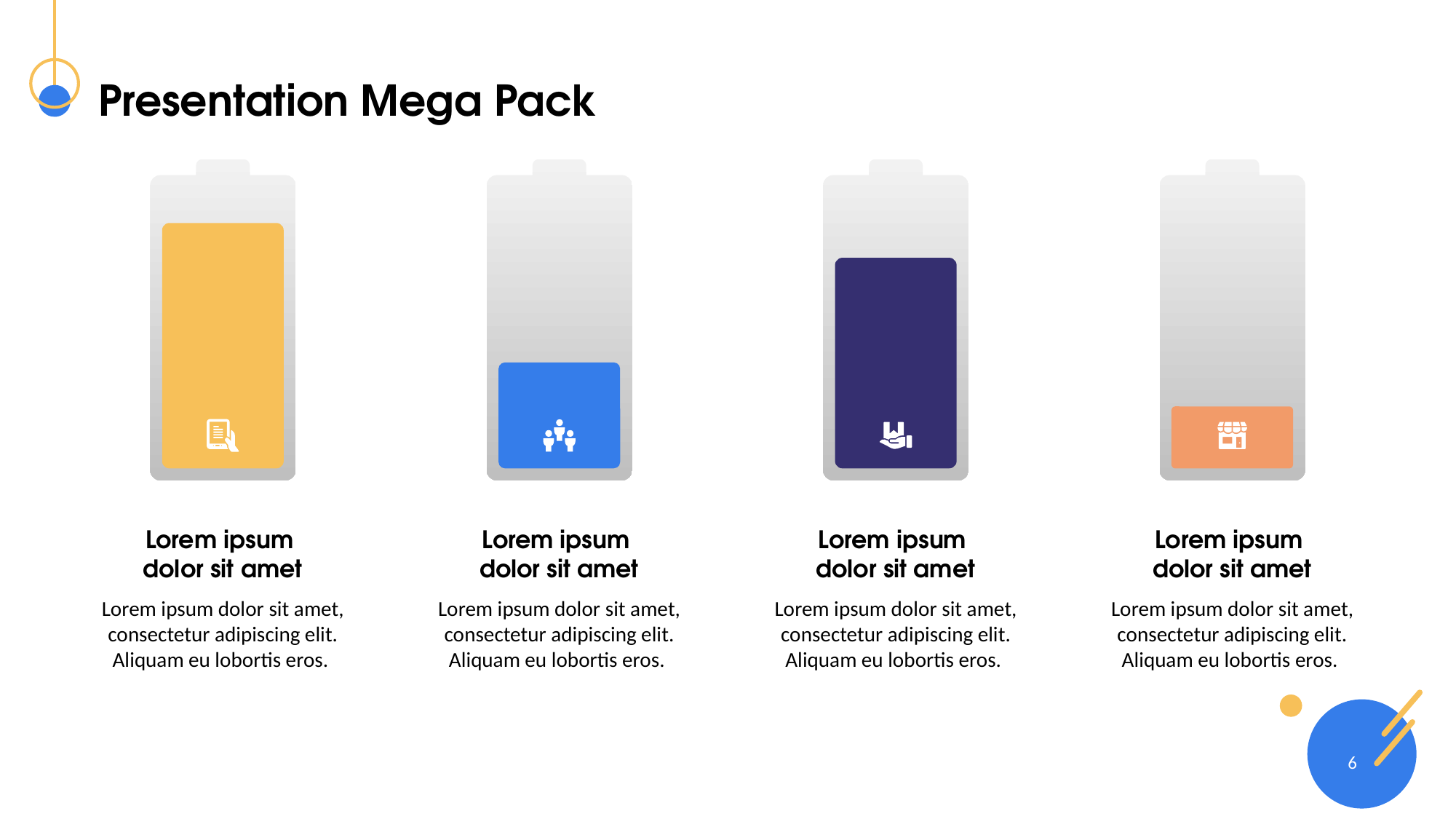

# Presentation Mega Pack

Lorem ipsum
dolor sit amet
Lorem ipsum
dolor sit amet
Lorem ipsum
dolor sit amet
Lorem ipsum
dolor sit amet
Lorem ipsum dolor sit amet, consectetur adipiscing elit. Aliquam eu lobortis eros.
Lorem ipsum dolor sit amet, consectetur adipiscing elit. Aliquam eu lobortis eros.
Lorem ipsum dolor sit amet, consectetur adipiscing elit. Aliquam eu lobortis eros.
Lorem ipsum dolor sit amet, consectetur adipiscing elit. Aliquam eu lobortis eros.
6